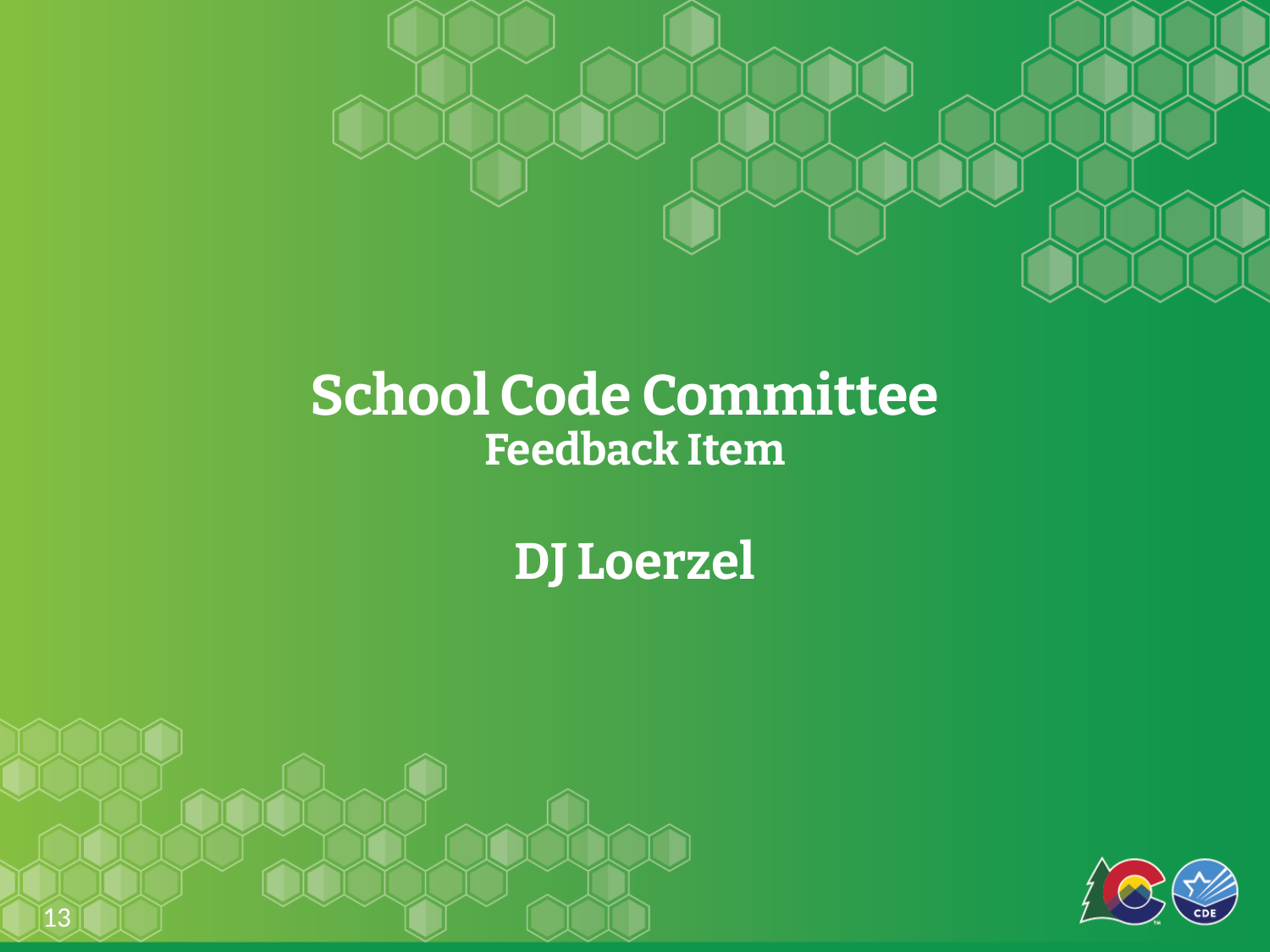

# School Code Committee Feedback Item DJ Loerzel
13